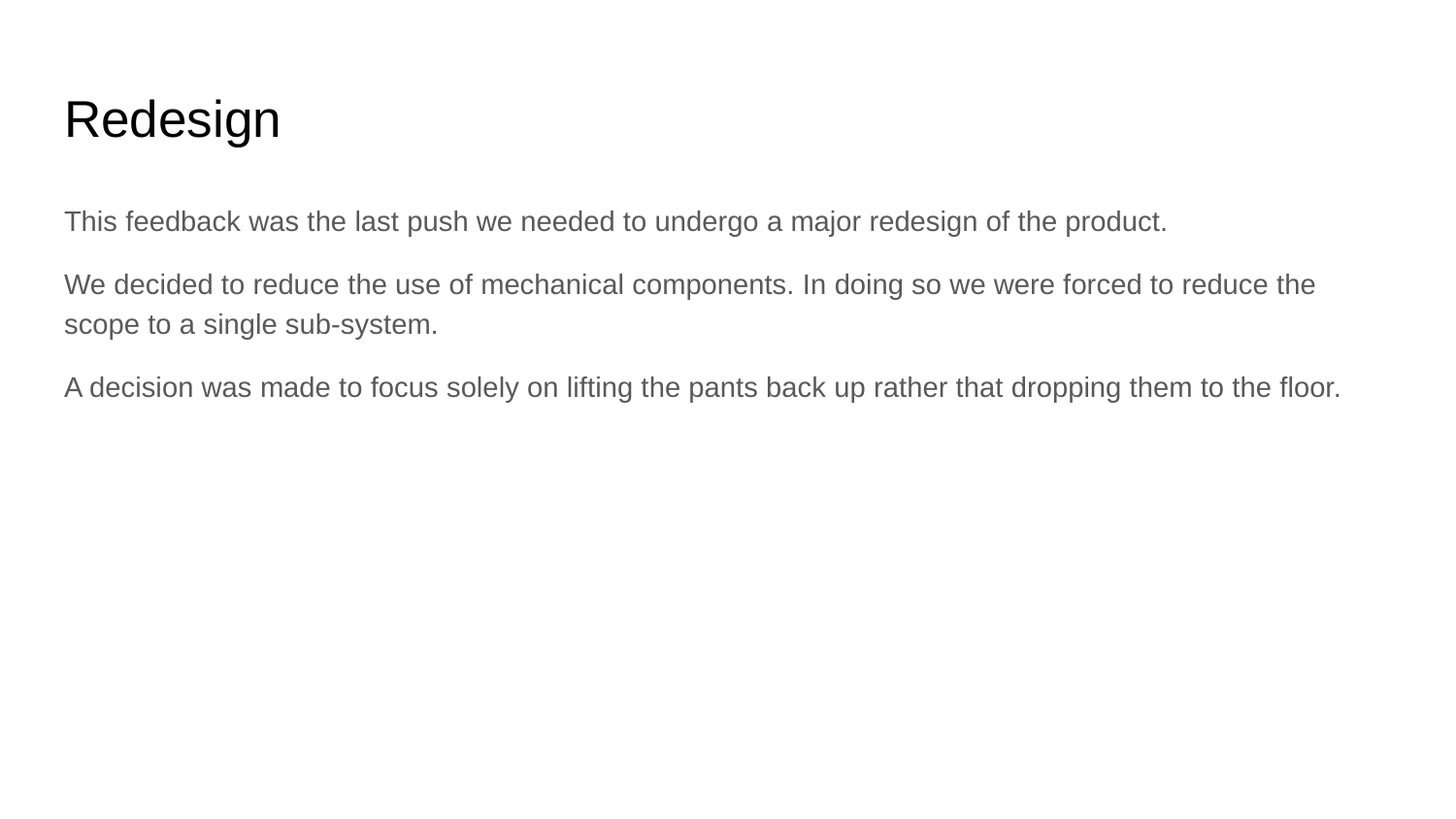

# Redesign
This feedback was the last push we needed to undergo a major redesign of the product.
We decided to reduce the use of mechanical components. In doing so we were forced to reduce the scope to a single sub-system.
A decision was made to focus solely on lifting the pants back up rather that dropping them to the floor.